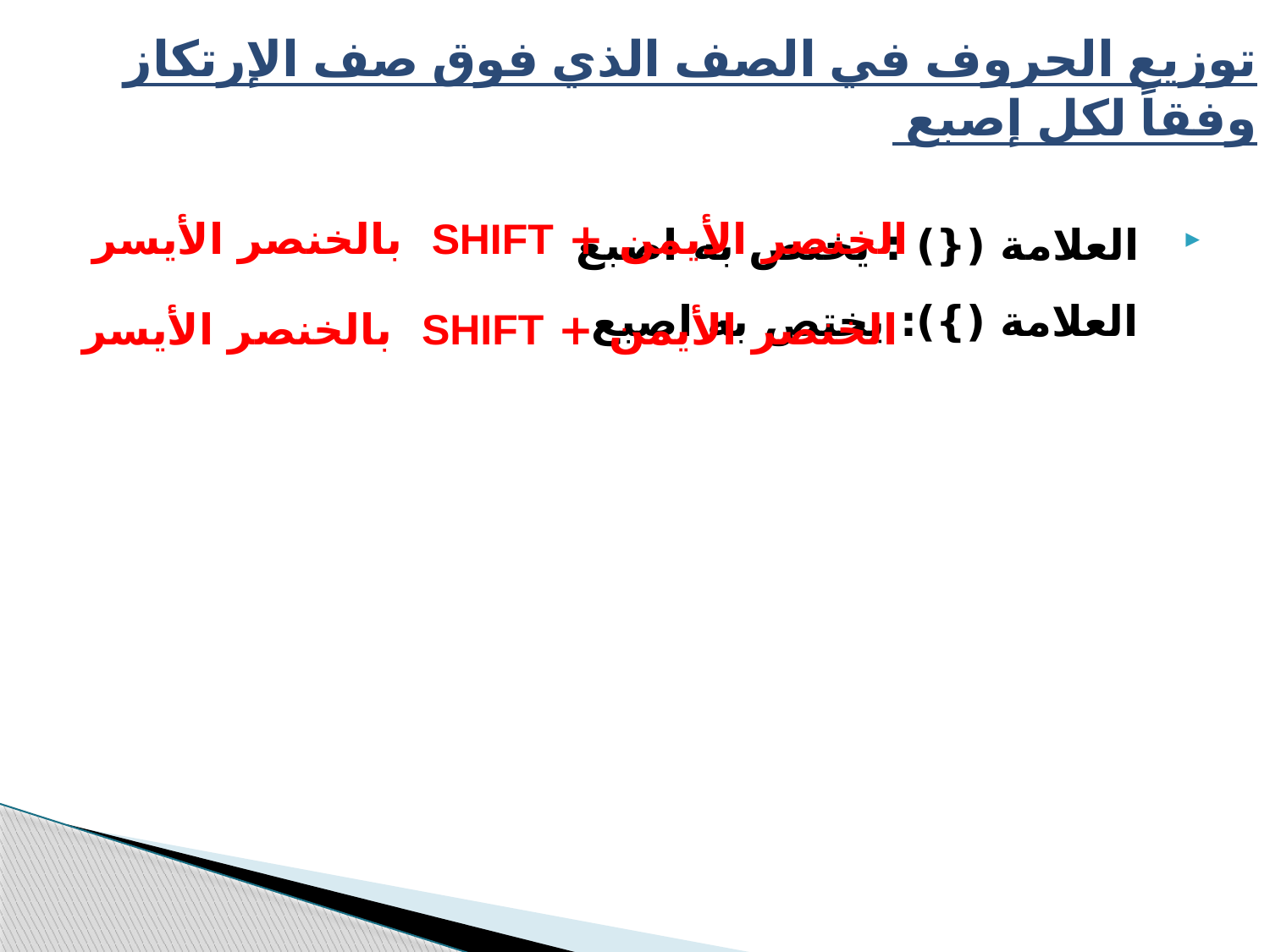

# توزيع الحروف في الصف الذي فوق صف الإرتكاز وفقاً لكل إصبع
العلامة ({) : يختص به اصبع  
العلامة (}): يختص به اصبع

الخنصر الأيمن + SHIFT  بالخنصر الأيسر
الخنصر الأيمن + SHIFT  بالخنصر الأيسر